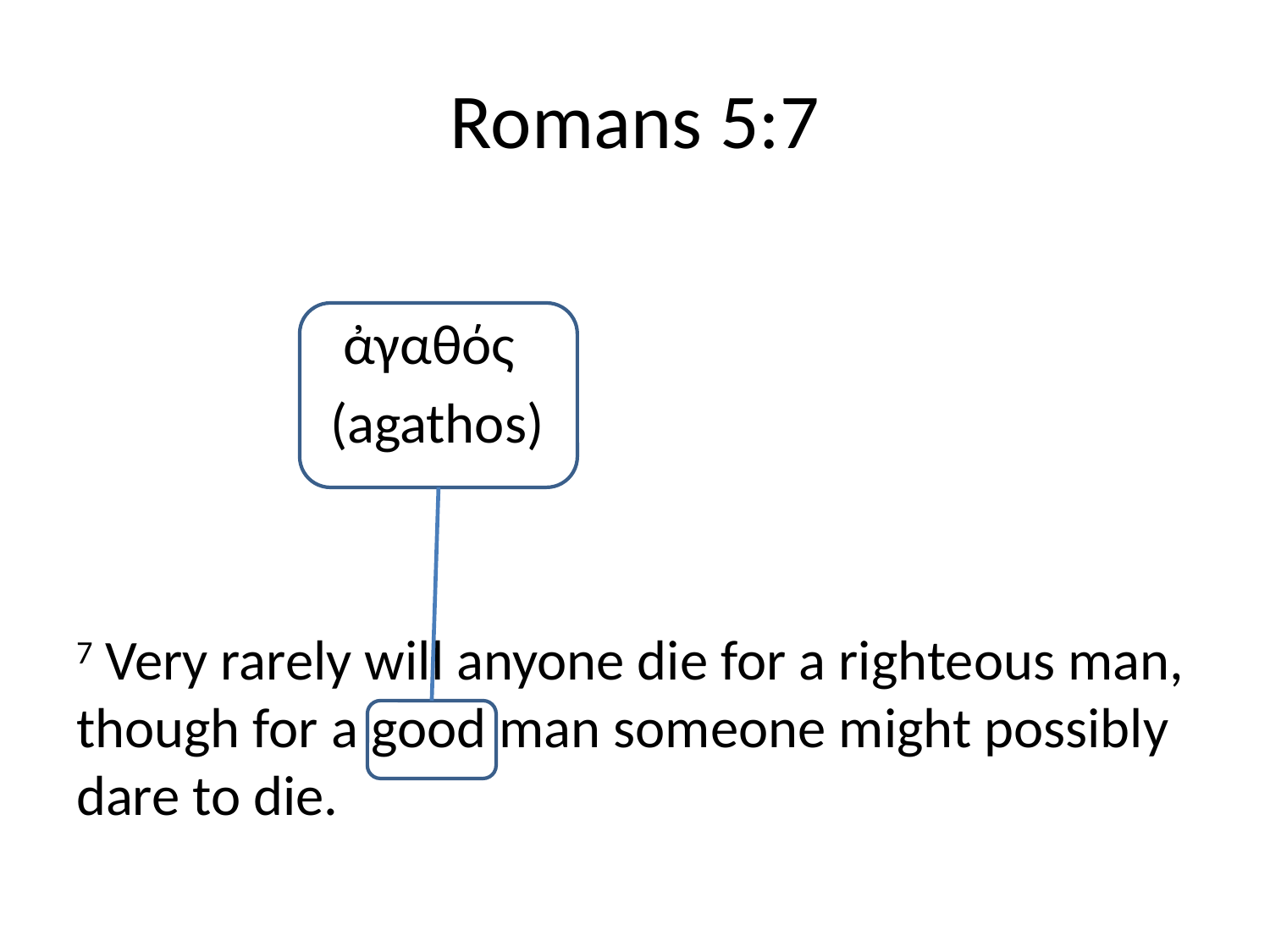

# Romans 5:7

		 ἀγαθός
		(agathos)

7 Very rarely will anyone die for a righteous man, though for a good man someone might possibly dare to die.